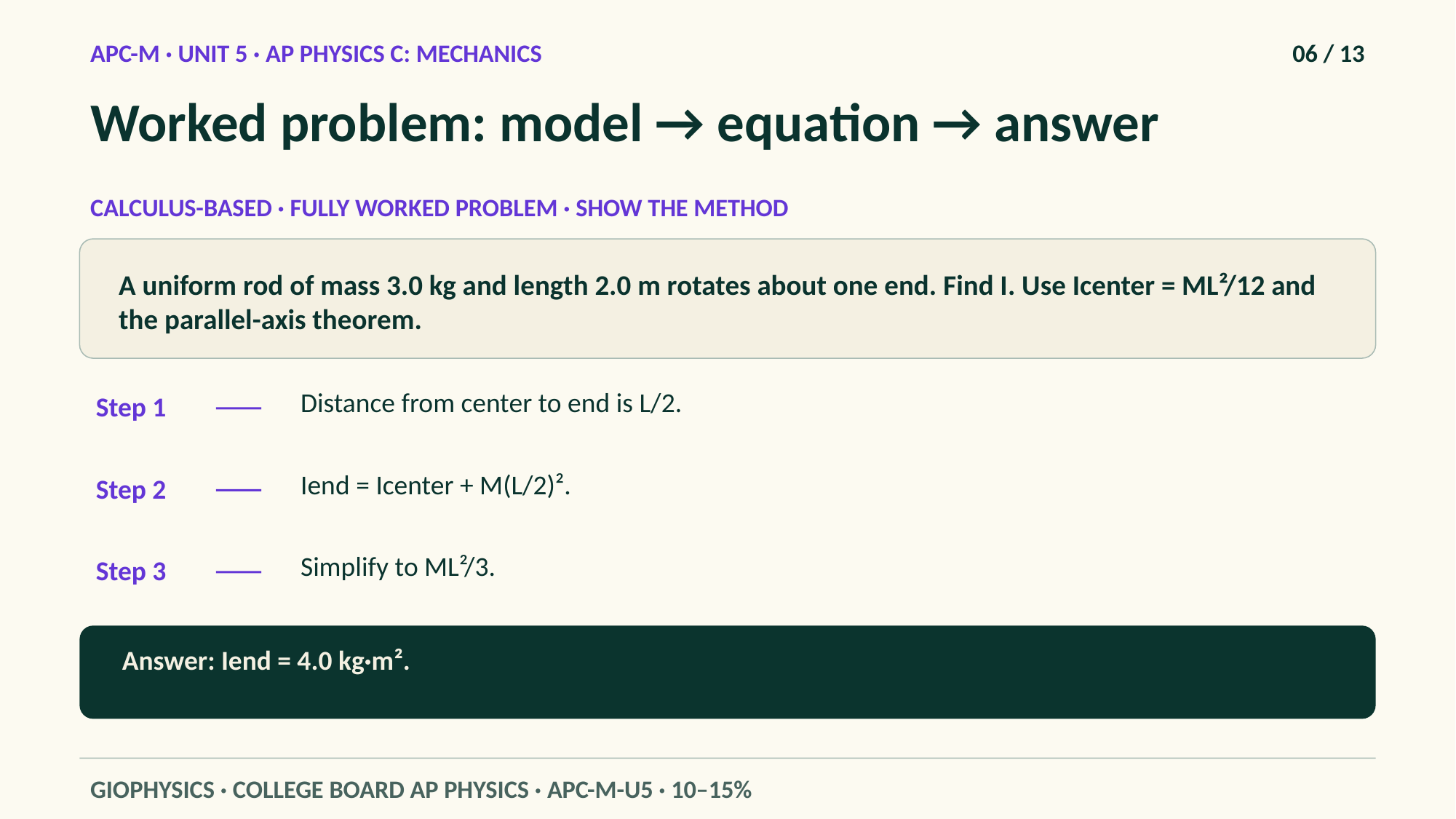

APC-M · UNIT 5 · AP PHYSICS C: MECHANICS
06 / 13
Worked problem: model → equation → answer
CALCULUS-BASED · FULLY WORKED PROBLEM · SHOW THE METHOD

A uniform rod of mass 3.0 kg and length 2.0 m rotates about one end. Find I. Use Icenter = ML²/12 and the parallel-axis theorem.
Distance from center to end is L/2.
Step 1

Iend = Icenter + M(L/2)².
Step 2

Simplify to ML²/3.
Step 3

Answer: Iend = 4.0 kg·m².

GIOPHYSICS · COLLEGE BOARD AP PHYSICS · APC-M-U5 · 10–15%